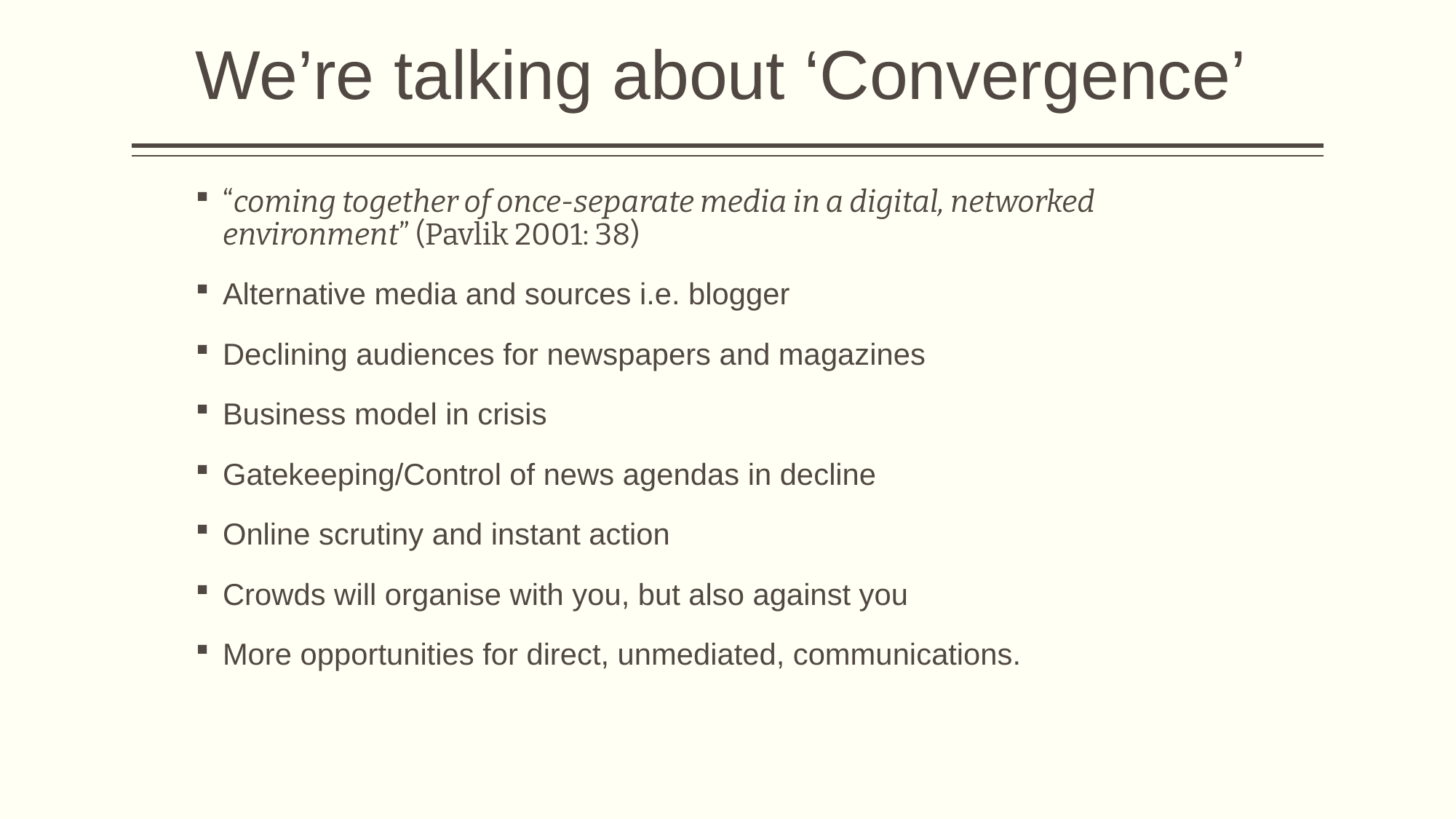

# We’re talking about ‘Convergence’
“coming together of once-separate media in a digital, networked environment” (Pavlik 2001: 38)
Alternative media and sources i.e. blogger
Declining audiences for newspapers and magazines
Business model in crisis
Gatekeeping/Control of news agendas in decline
Online scrutiny and instant action
Crowds will organise with you, but also against you
More opportunities for direct, unmediated, communications.